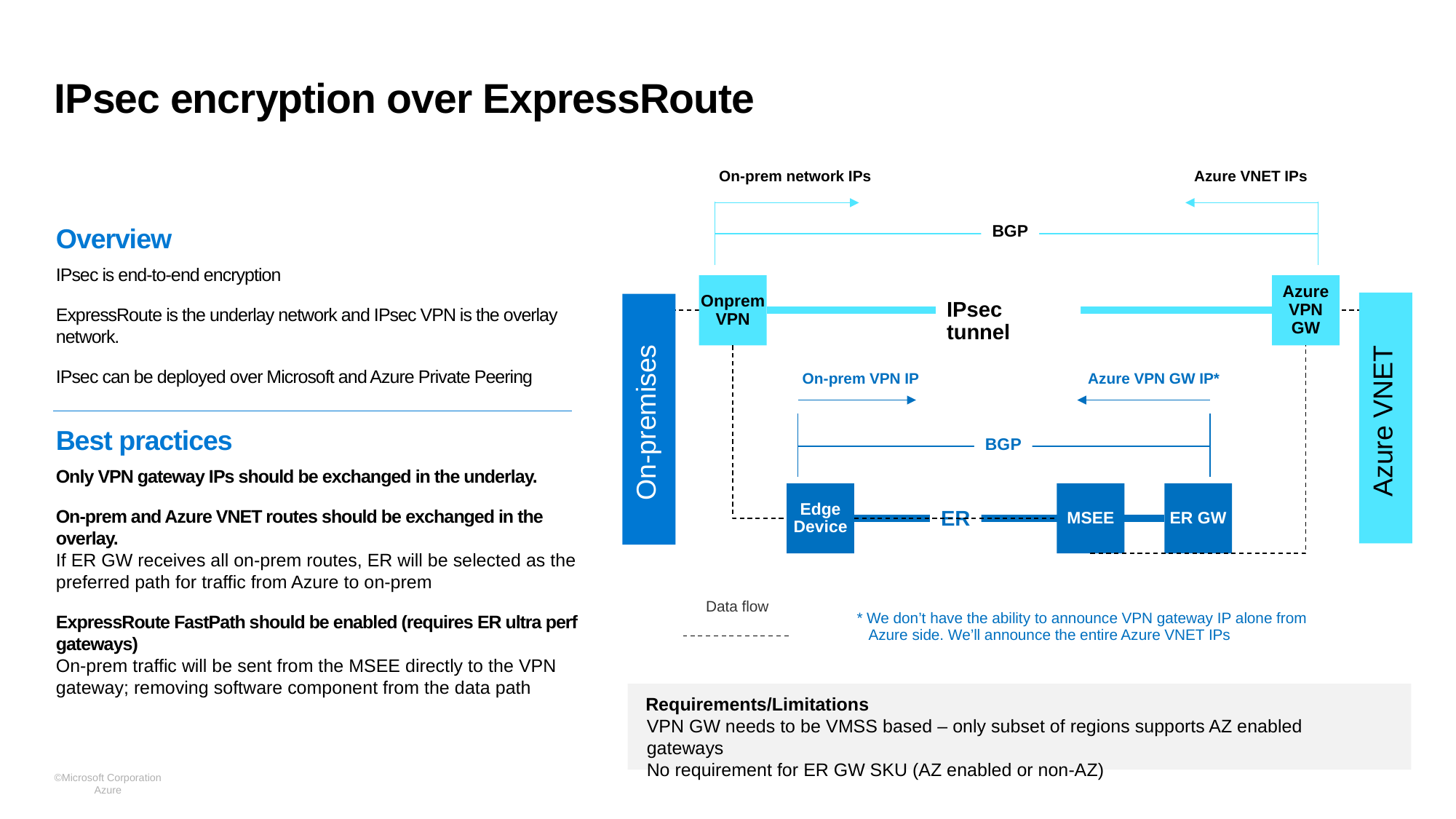

# IPsec encryption over ExpressRoute
On-prem network IPs
Azure VNET IPs
Overview
IPsec is end-to-end encryption
ExpressRoute is the underlay network and IPsec VPN is the overlay network.
IPsec can be deployed over Microsoft and Azure Private Peering
Best practices
Only VPN gateway IPs should be exchanged in the underlay.
On-prem and Azure VNET routes should be exchanged in the overlay.
If ER GW receives all on-prem routes, ER will be selected as the preferred path for traffic from Azure to on-prem
ExpressRoute FastPath should be enabled (requires ER ultra perf gateways)
On-prem traffic will be sent from the MSEE directly to the VPN gateway; removing software component from the data path
BGP
Azure VPN GW
OnpremVPN
IPsec tunnel

On-prem VPN IP
Azure VPN GW IP*
Azure VNET
On-premises
BGP
ER GW
Edge Device
MSEE
ER
Data flow
* We don’t have the ability to announce VPN gateway IP alone from
   Azure side. We’ll announce the entire Azure VNET IPs
Requirements/Limitations
VPN GW needs to be VMSS based – only subset of regions supports AZ enabled gateways
No requirement for ER GW SKU (AZ enabled or non-AZ)